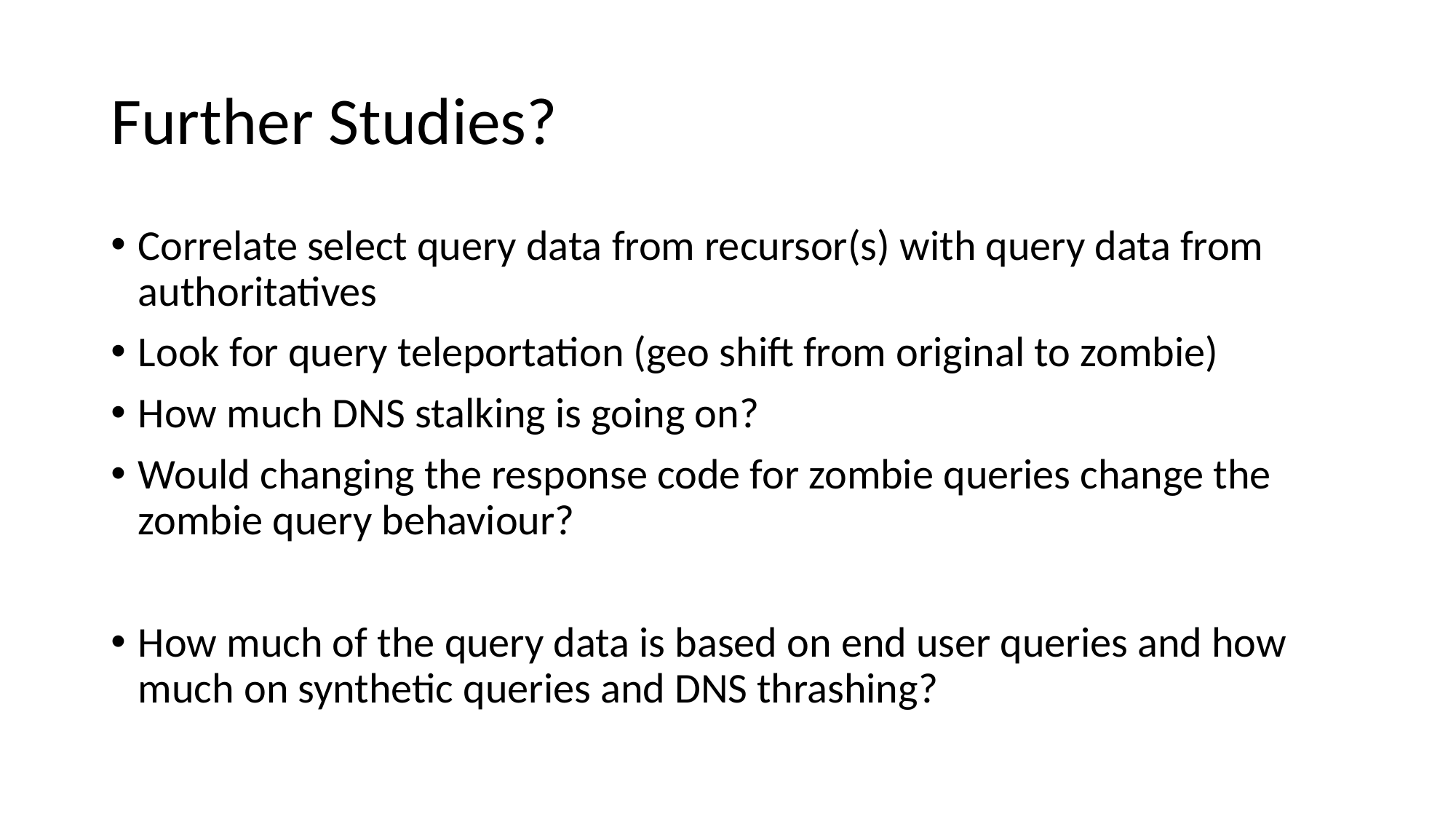

# Further Studies?
Correlate select query data from recursor(s) with query data from authoritatives
Look for query teleportation (geo shift from original to zombie)
How much DNS stalking is going on?
Would changing the response code for zombie queries change the zombie query behaviour?

How much of the query data is based on end user queries and how much on synthetic queries and DNS thrashing?